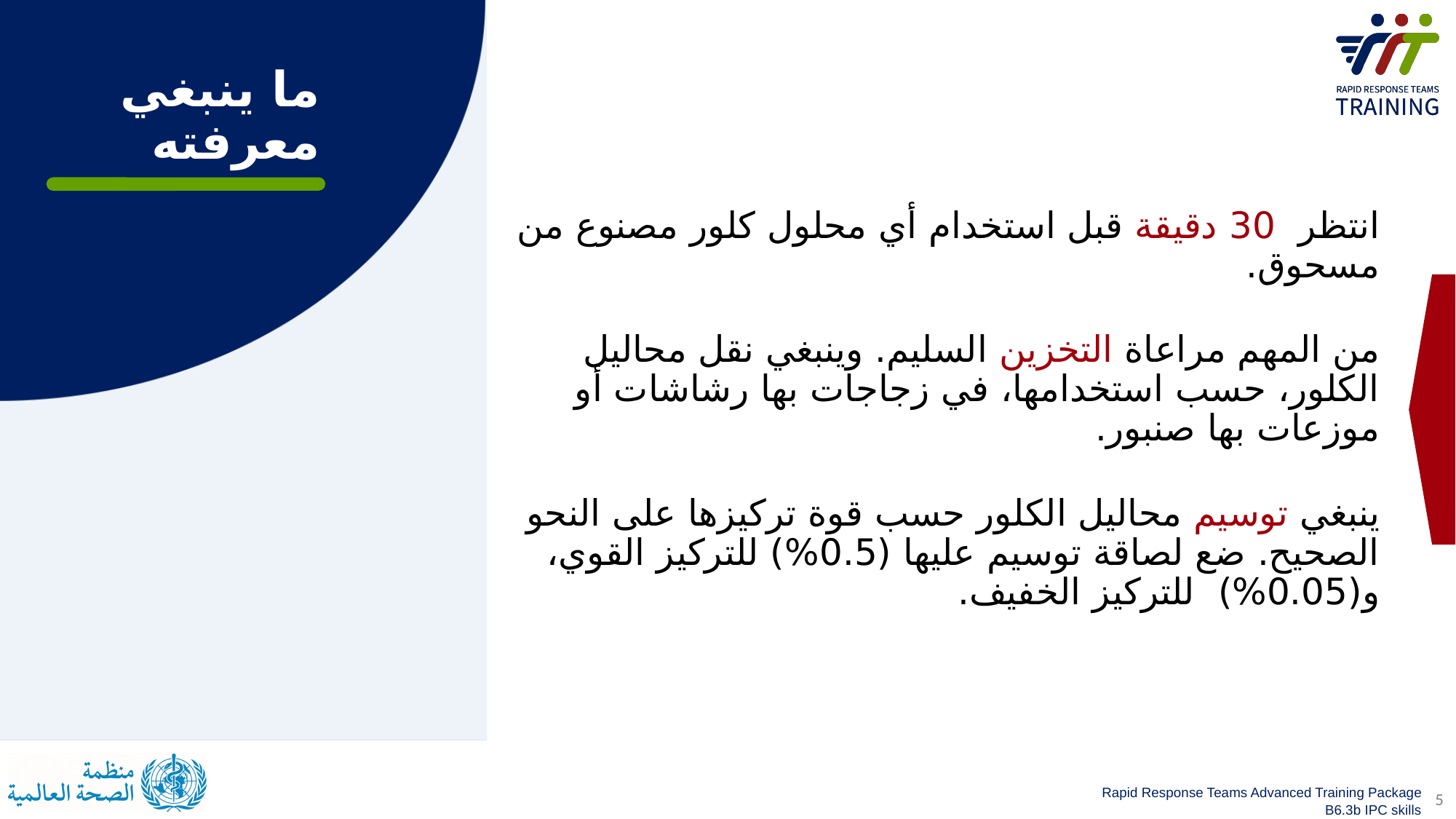

# ما ينبغي معرفته
انتظر  30 دقيقة قبل استخدام أي محلول كلور مصنوع من مسحوق.

من المهم مراعاة التخزين السليم. وينبغي نقل محاليل الكلور، حسب استخدامها، في زجاجات بها رشاشات أو موزعات بها صنبور.

ينبغي توسيم محاليل الكلور حسب قوة تركيزها على النحو الصحيح. ضع لصاقة توسيم عليها (0.5%) للتركيز القوي، و(0.05%)  للتركيز الخفيف.